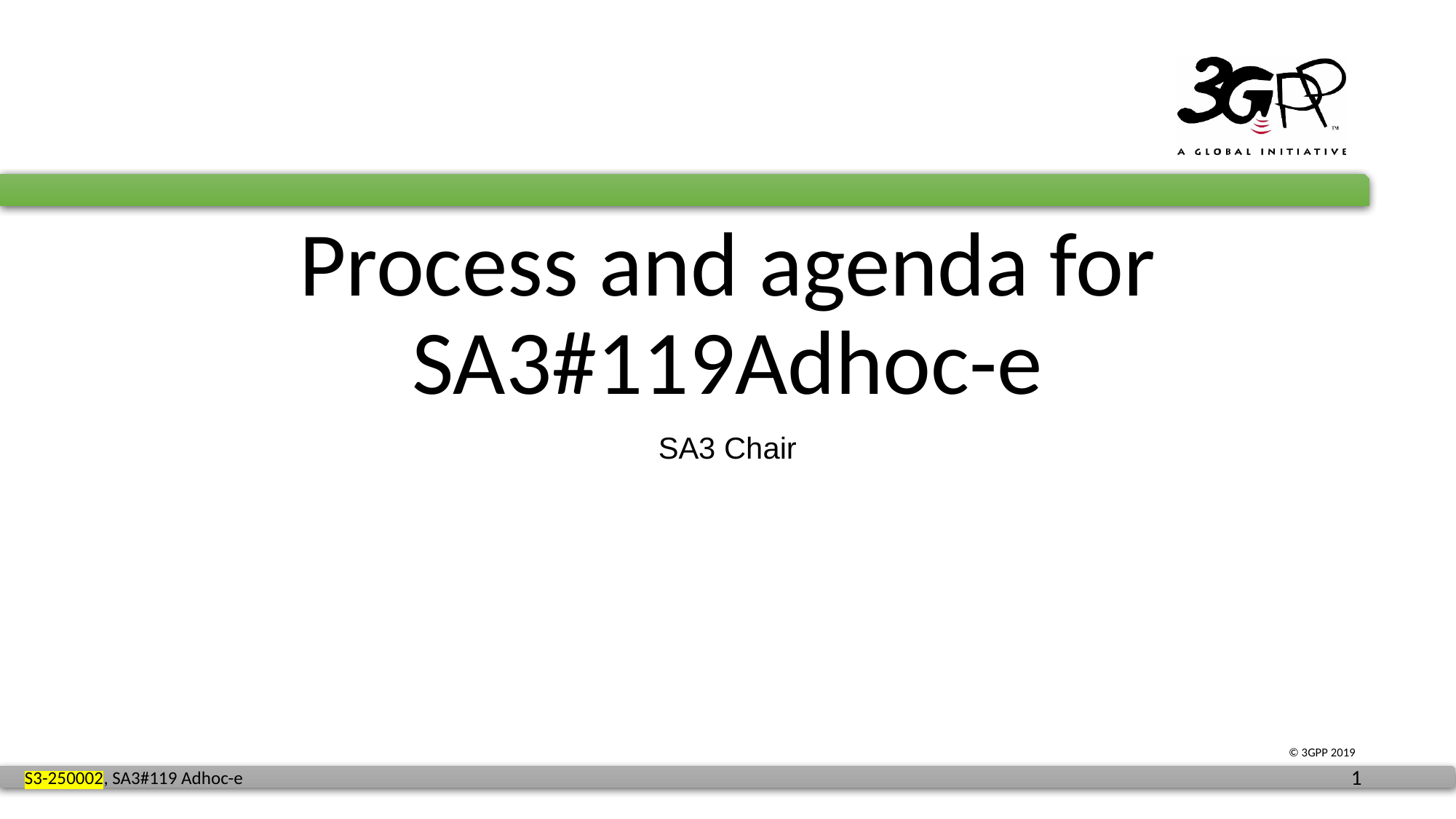

# Process and agenda for SA3#119Adhoc-e
SA3 Chair